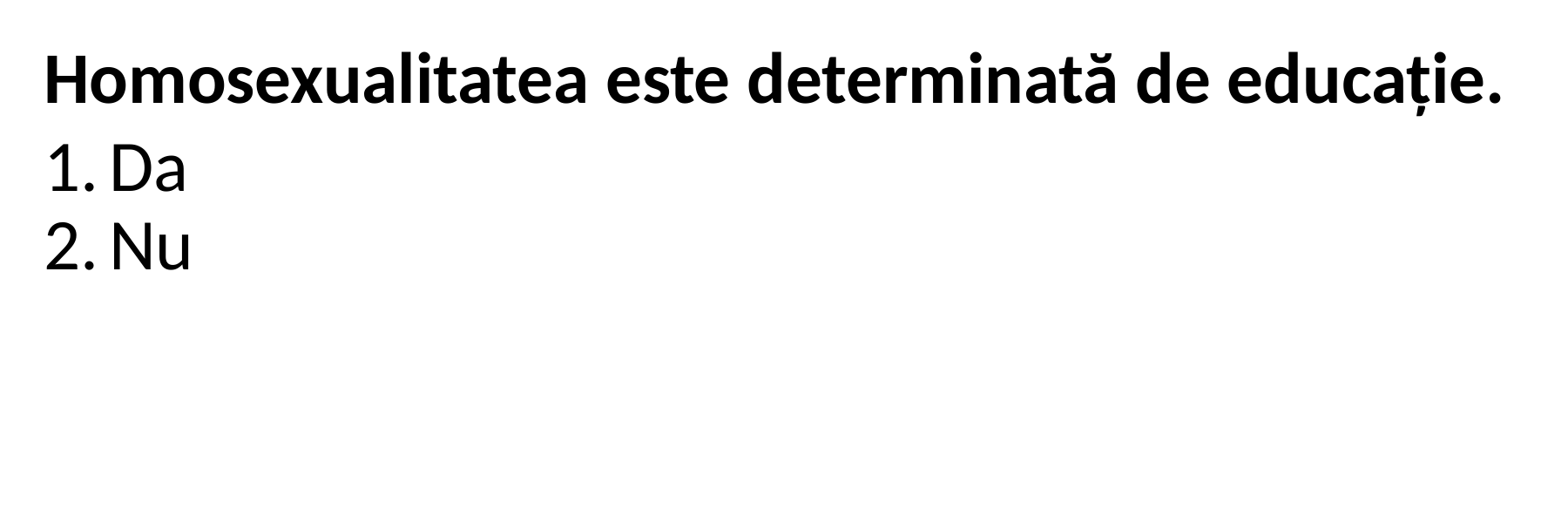

Homosexualitatea este determinată de educație.
Da
Nu